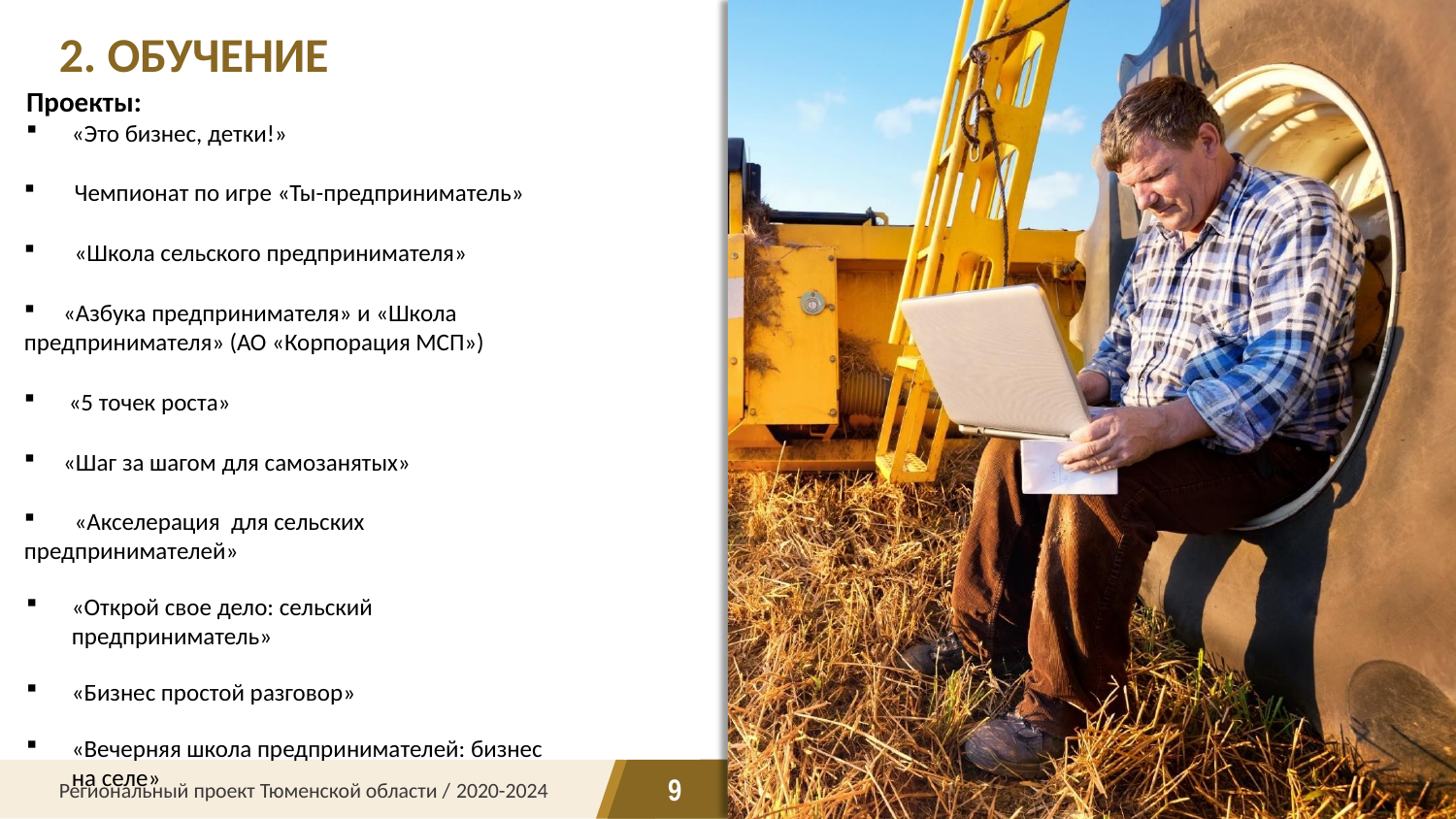

# 2. ОБУЧЕНИЕ
Проекты:
«Это бизнес, детки!»

       Чемпионат по игре «Ты-предприниматель»

       «Школа сельского предпринимателя»

     «Азбука предпринимателя» и «Школа предпринимателя» (АО «Корпорация МСП»)

      «5 точек роста»

     «Шаг за шагом для самозанятых»

       «Акселерация  для сельских предпринимателей»
«Открой свое дело: сельский предприниматель»
«Бизнес простой разговор»
«Вечерняя школа предпринимателей: бизнес на селе»
Семинары по разъяснению действующего законодательства

9
Региональный проект Тюменской области / 2020-2024